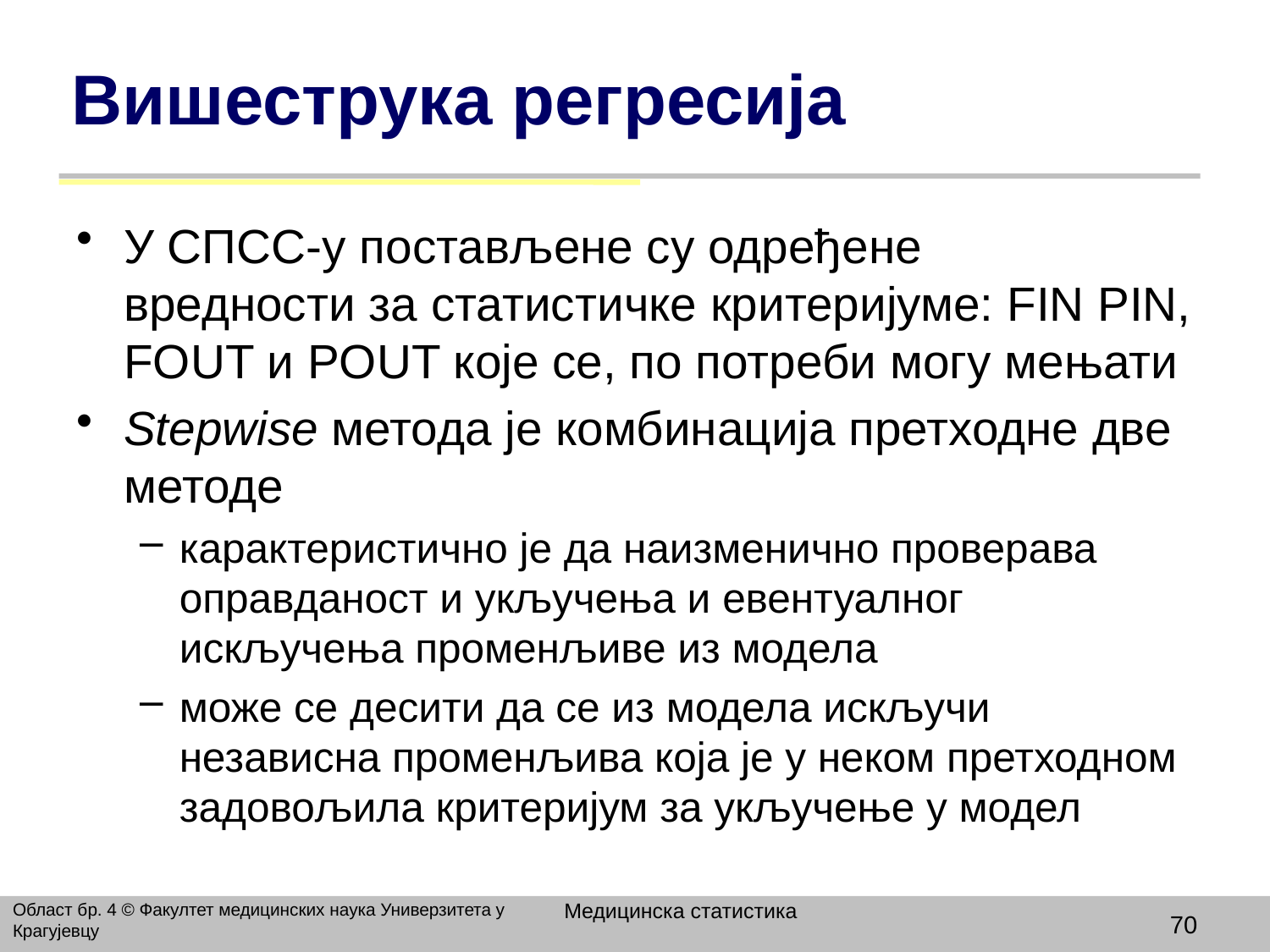

# Вишеструка регресија
У СПСС-у постављене су одређене вредности за статистичке критеријуме: FIN PIN, FOUT и POUT које се, по потреби могу мењати
Stepwise метода је комбинација претходне две методе
карактеристично је да наизменично проверава оправданост и укључења и евентуалног искључења променљиве из модела
може се десити да се из модела искључи независна променљива која је у неком претходном задовољила критеријум за укључење у модел

Медицинска статистика
Област бр. 4 © Факултет медицинских наука Универзитета у Крагујевцу
70